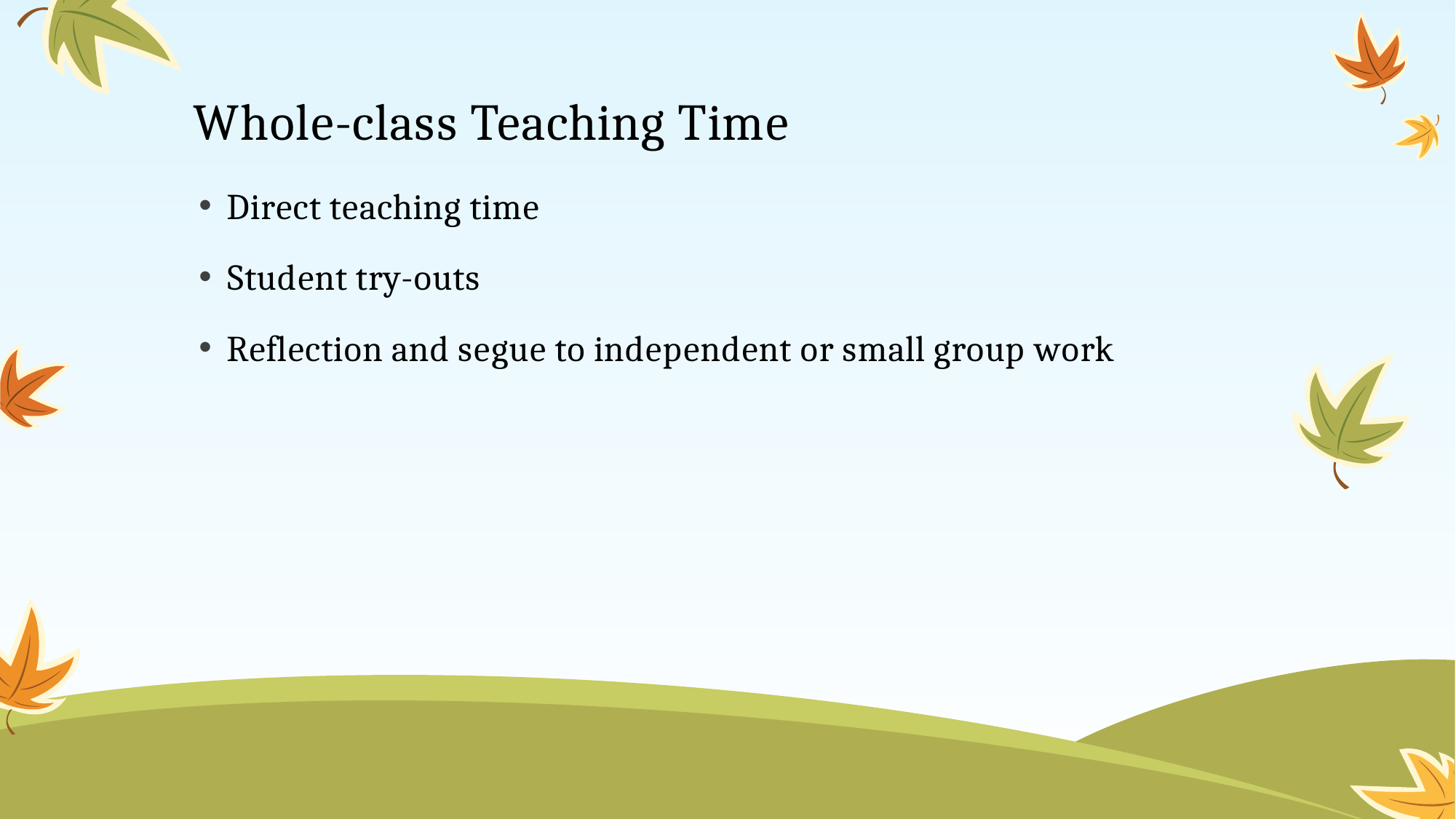

# Whole-class Teaching Time
Direct teaching time
Student try-outs
Reflection and segue to independent or small group work